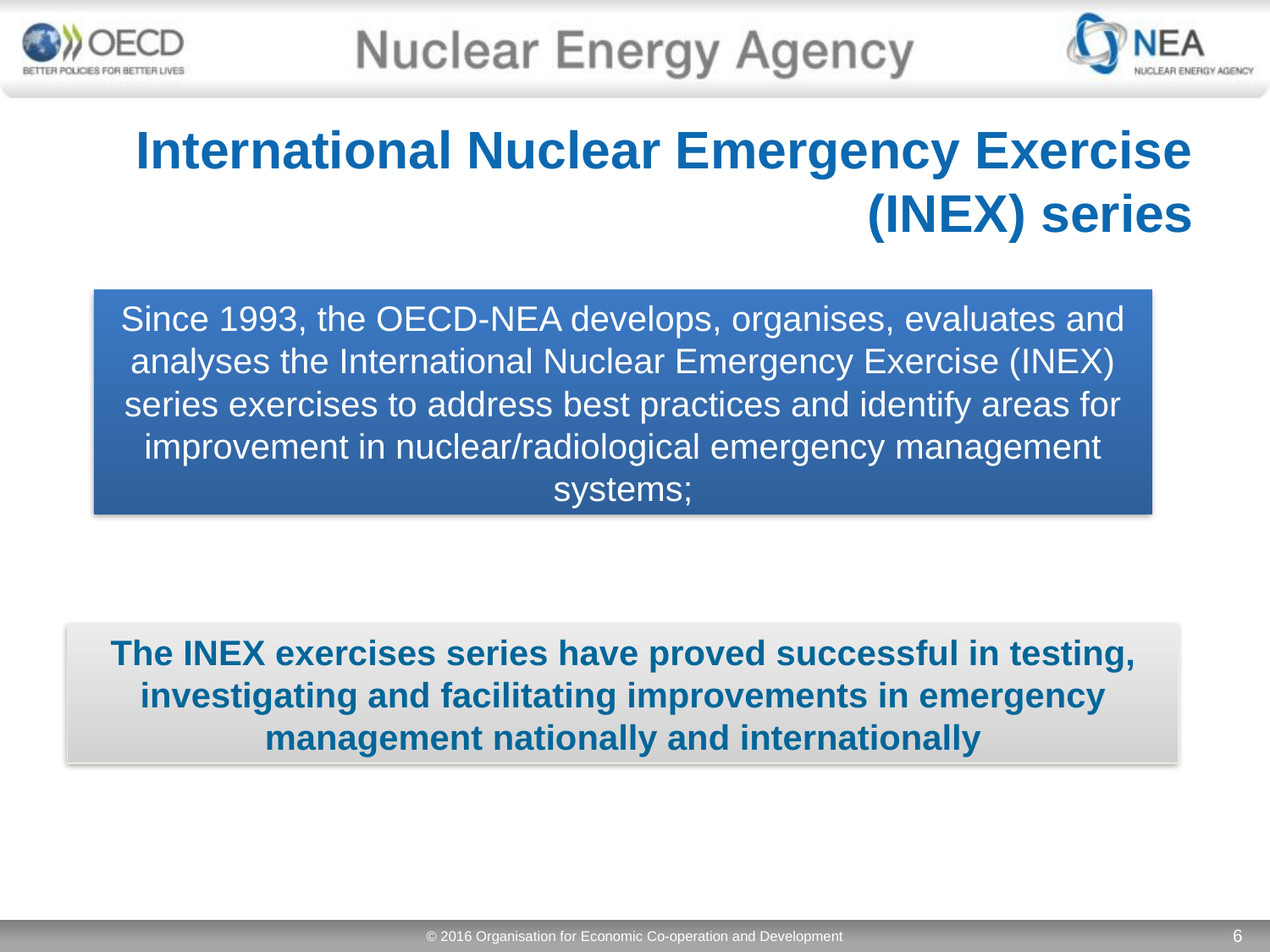

# International Nuclear Emergency Exercise (INEX) series
Since 1993, the OECD-NEA develops, organises, evaluates and analyses the International Nuclear Emergency Exercise (INEX) series exercises to address best practices and identify areas for improvement in nuclear/radiological emergency management systems;
The INEX exercises series have proved successful in testing, investigating and facilitating improvements in emergency management nationally and internationally